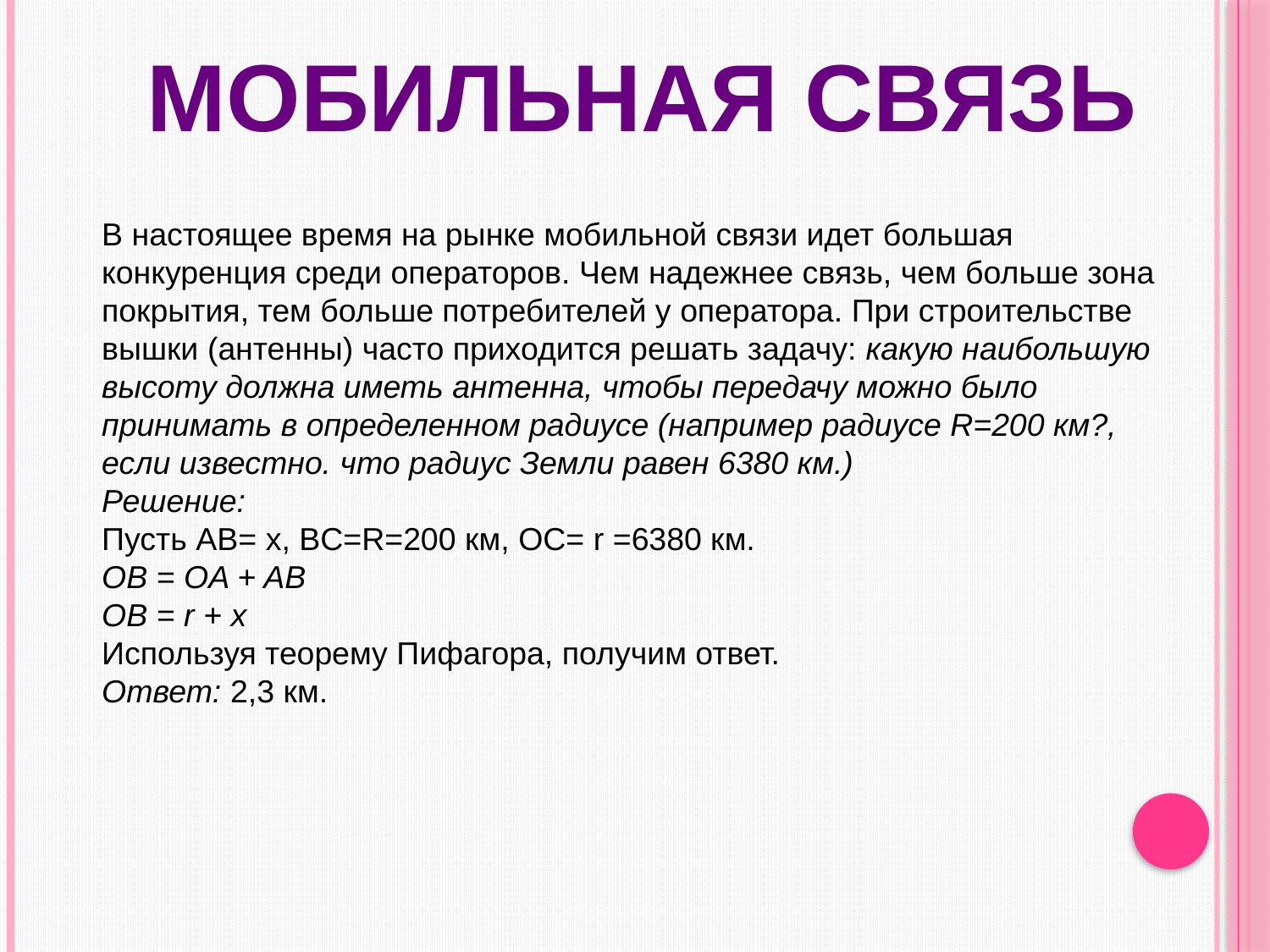

Мобильная связь
В настоящее время на рынке мобильной связи идет большая конкуренция среди операторов. Чем надежнее связь, чем больше зона покрытия, тем больше потребителей у оператора. При строительстве вышки (антенны) часто приходится решать задачу: какую наибольшую высоту должна иметь антенна, чтобы передачу можно было принимать в определенном радиусе (например радиусе R=200 км?, если известно. что радиус Земли равен 6380 км.)
Решение:
Пусть AB= x, BC=R=200 км, OC= r =6380 км.
OB = OA + AB
OB = r + x
Используя теорему Пифагора, получим ответ.
Ответ: 2,3 км.